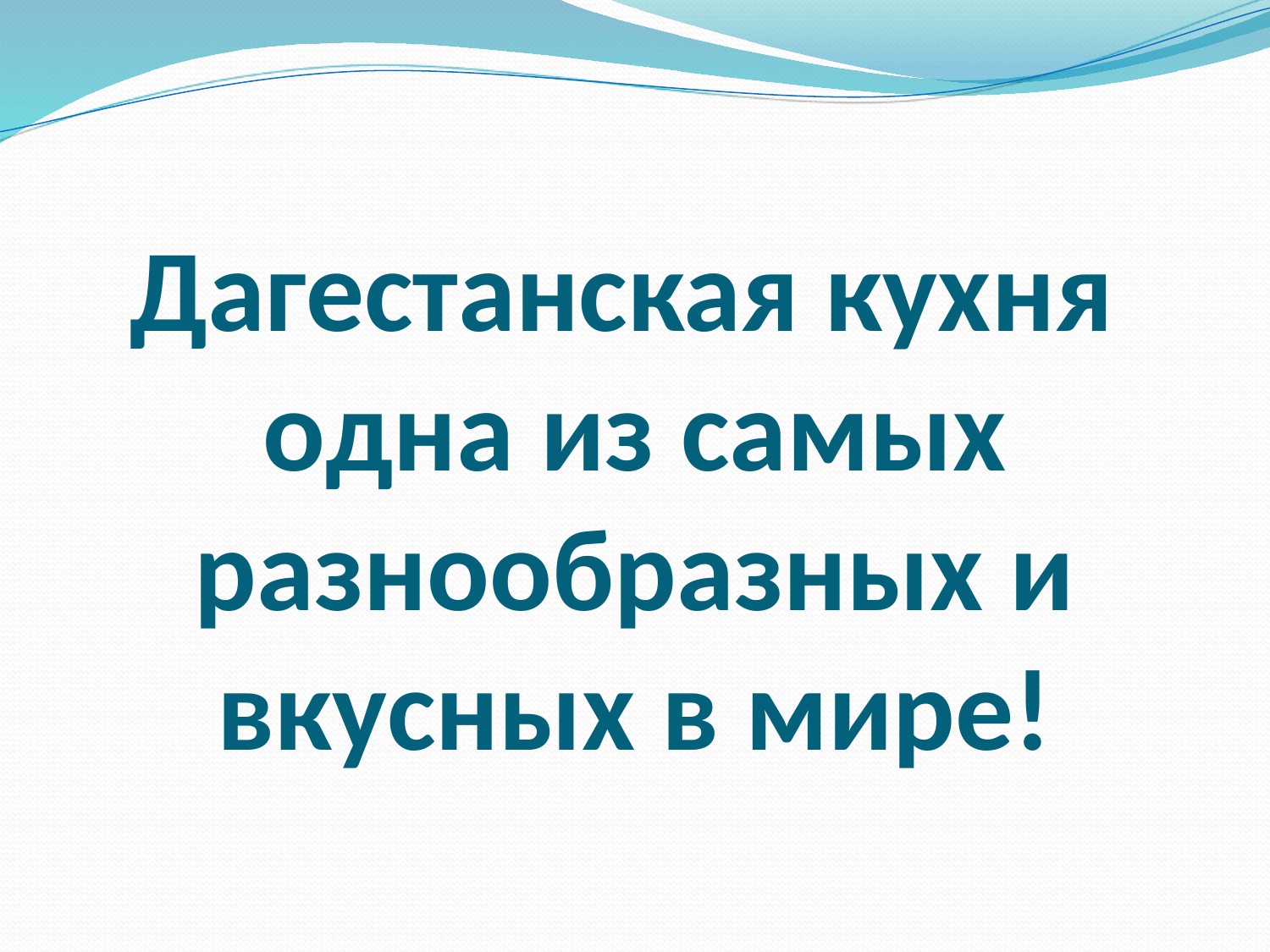

# Дагестанская кухня одна из самых разнообразных и вкусных в мире!